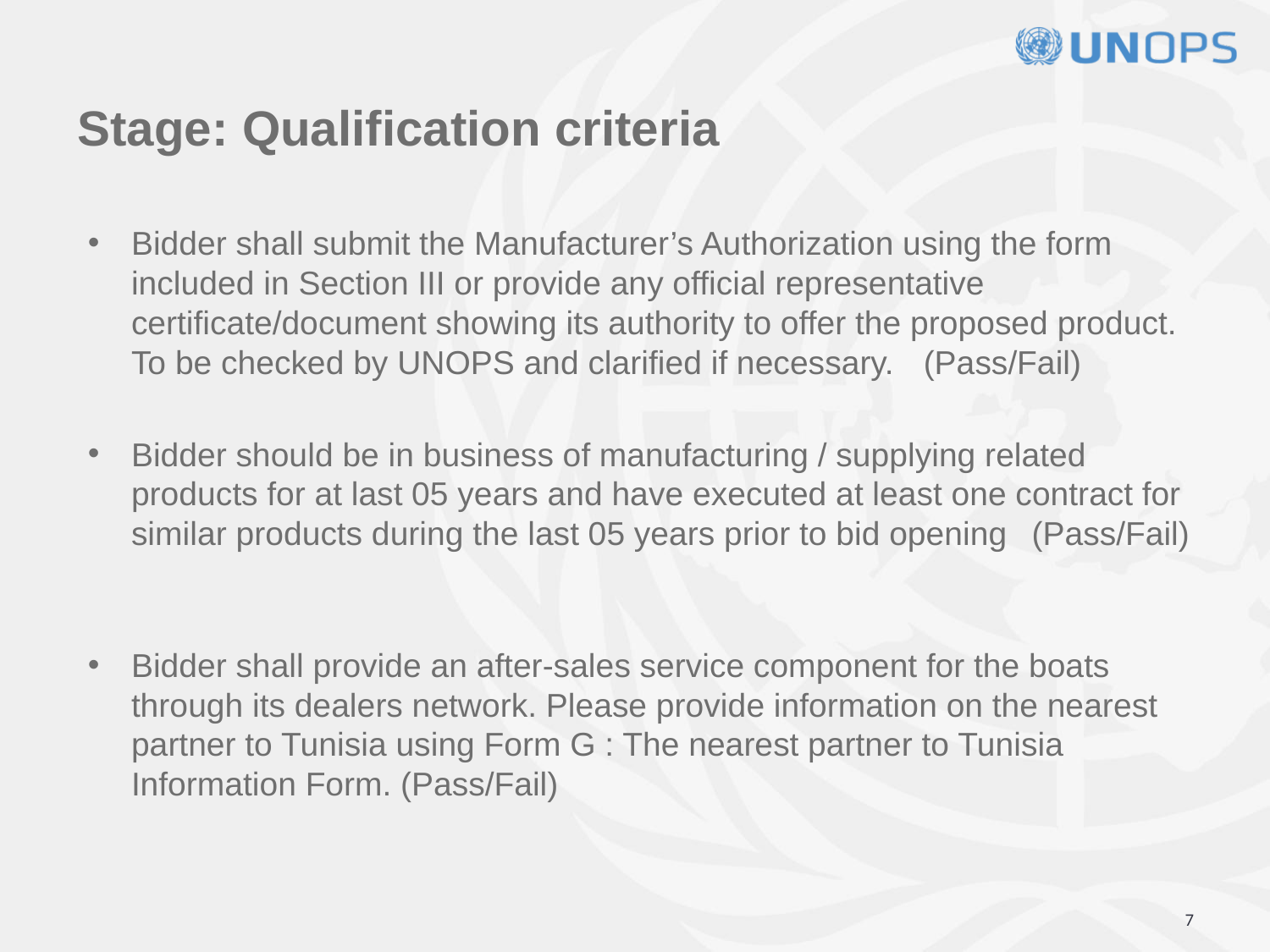

# Stage: Qualification criteria
Bidder shall submit the Manufacturer’s Authorization using the form included in Section III or provide any official representative certificate/document showing its authority to offer the proposed product. To be checked by UNOPS and clarified if necessary.	(Pass/Fail)

Bidder should be in business of manufacturing / supplying related products for at last 05 years and have executed at least one contract for similar products during the last 05 years prior to bid opening	 (Pass/Fail)

Bidder shall provide an after-sales service component for the boats through its dealers network. Please provide information on the nearest partner to Tunisia using Form G : The nearest partner to Tunisia Information Form. (Pass/Fail)
7